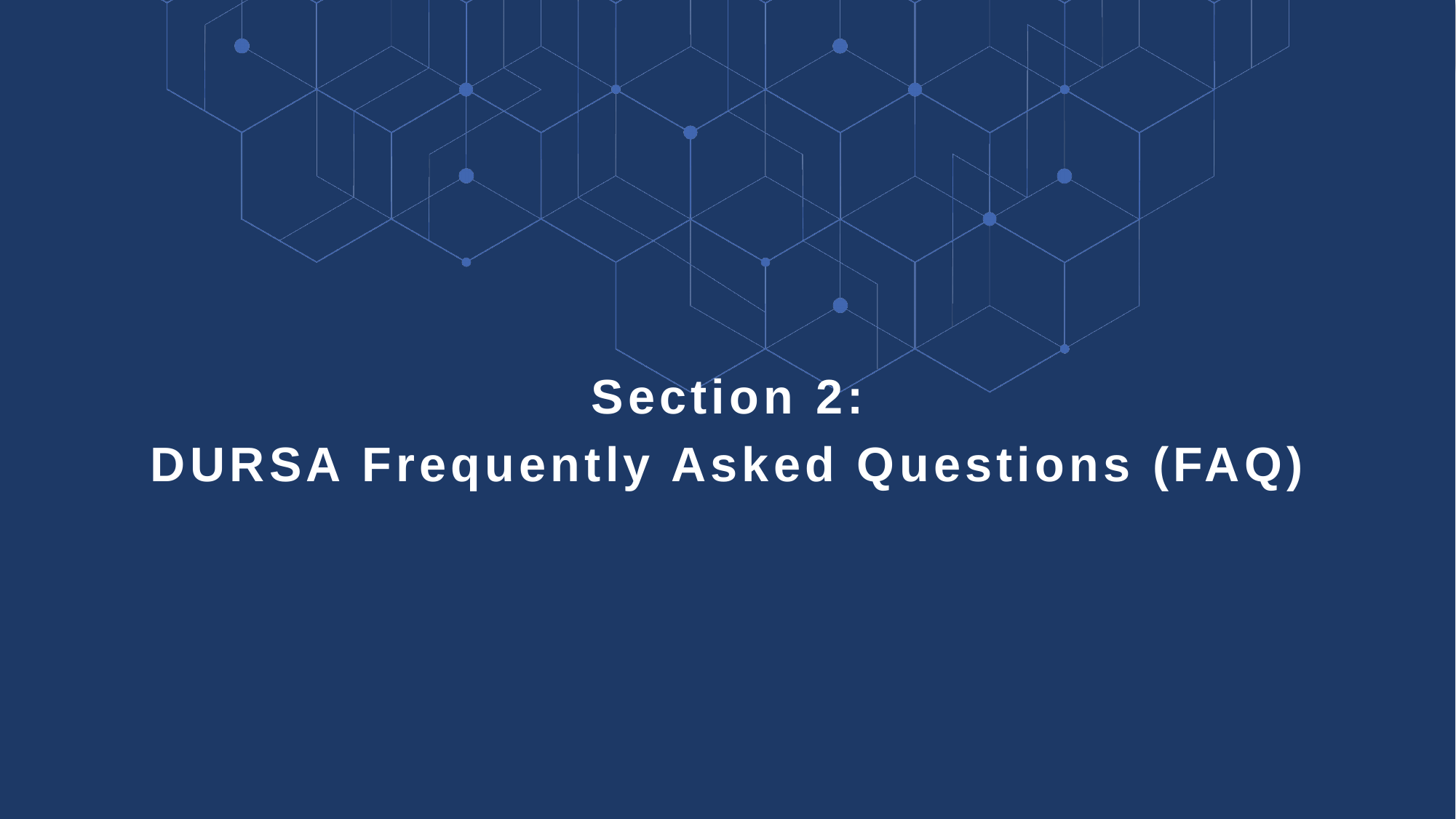

Section 2:
DURSA Frequently Asked Questions (FAQ)